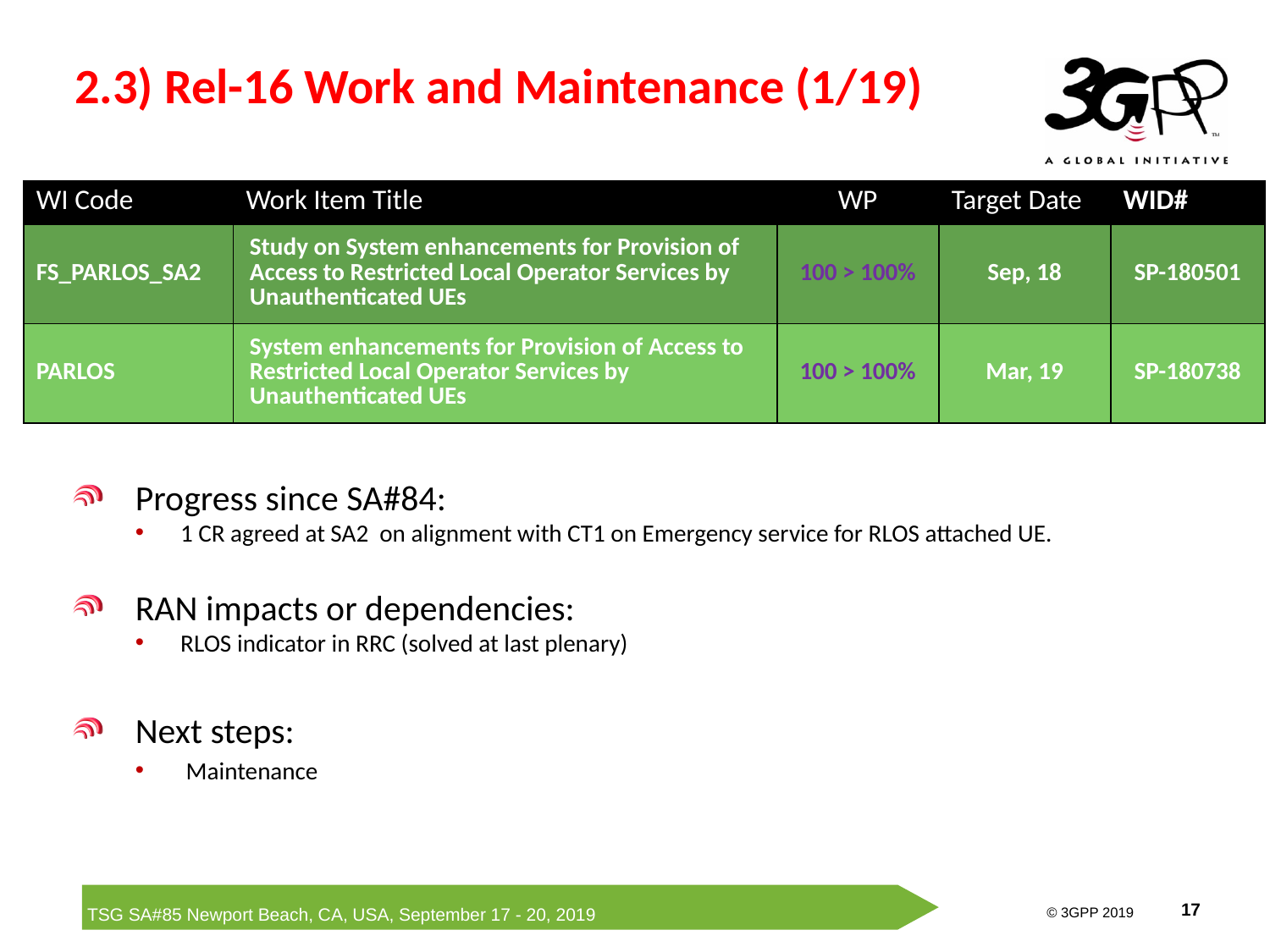

# 2.3) Rel-16 Work and Maintenance (1/19)
| WI Code | Work Item Title | WP | Target Date | WID# |
| --- | --- | --- | --- | --- |
| FS\_PARLOS\_SA2 | Study on System enhancements for Provision of Access to Restricted Local Operator Services by Unauthenticated UEs | 100 > 100% | Sep, 18 | SP-180501 |
| PARLOS | System enhancements for Provision of Access to Restricted Local Operator Services by Unauthenticated UEs | 100 > 100% | Mar, 19 | SP-180738 |
Progress since SA#84:
 1 CR agreed at SA2  on alignment with CT1 on Emergency service for RLOS attached UE.

RAN impacts or dependencies:
 RLOS indicator in RRC (solved at last plenary)

Next steps:
  Maintenance